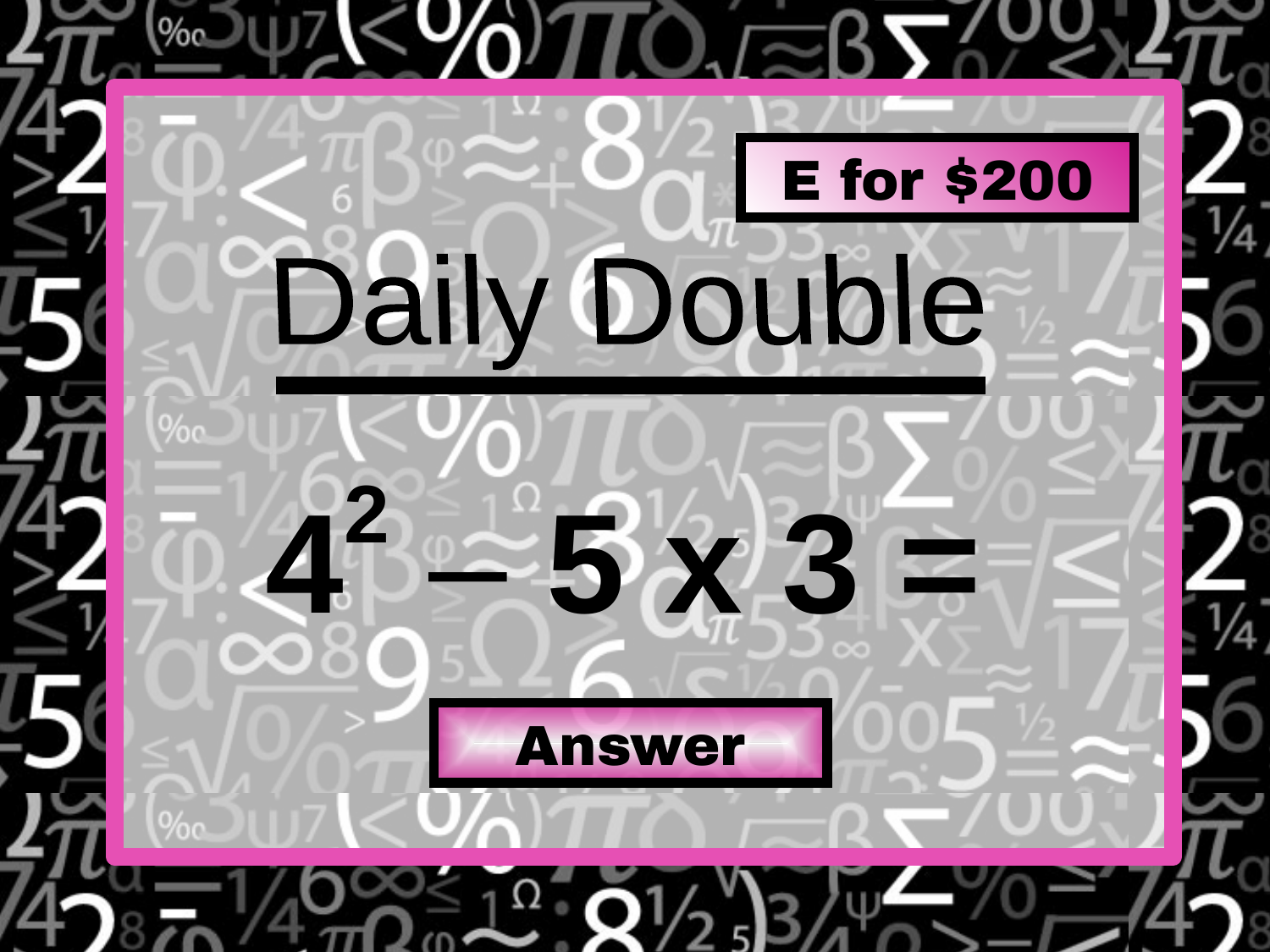

E for $200
Daily Double
 42 – 5 x 3 =
Answer